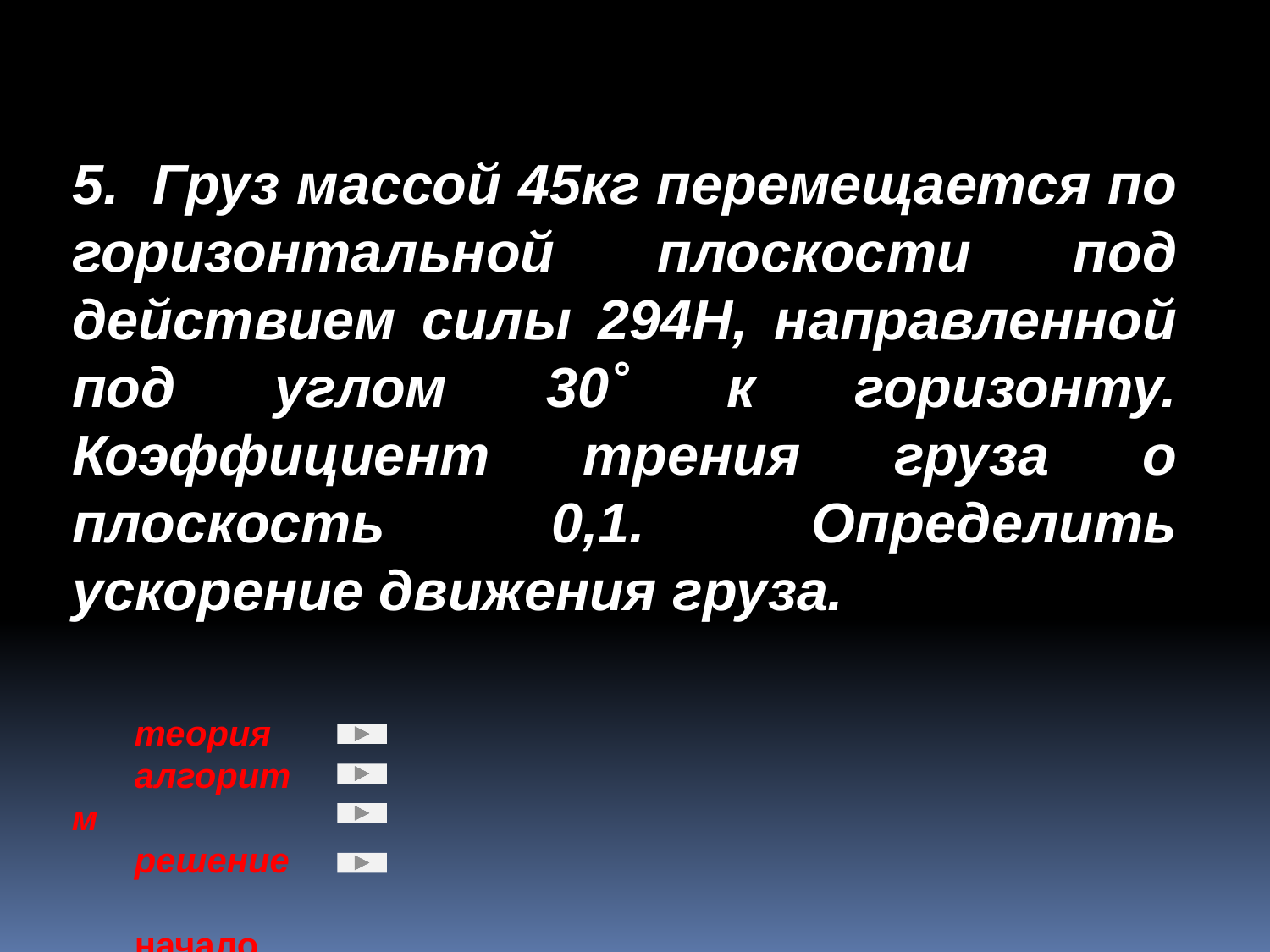

5.  Груз массой 45кг перемещается по горизонтальной плоскости под действием силы 294Н, направленной под углом 30˚ к горизонту. Коэффициент трения груза о плоскость 0,1. Определить ускорение движения груза.
теория
алгоритм
решение
начало